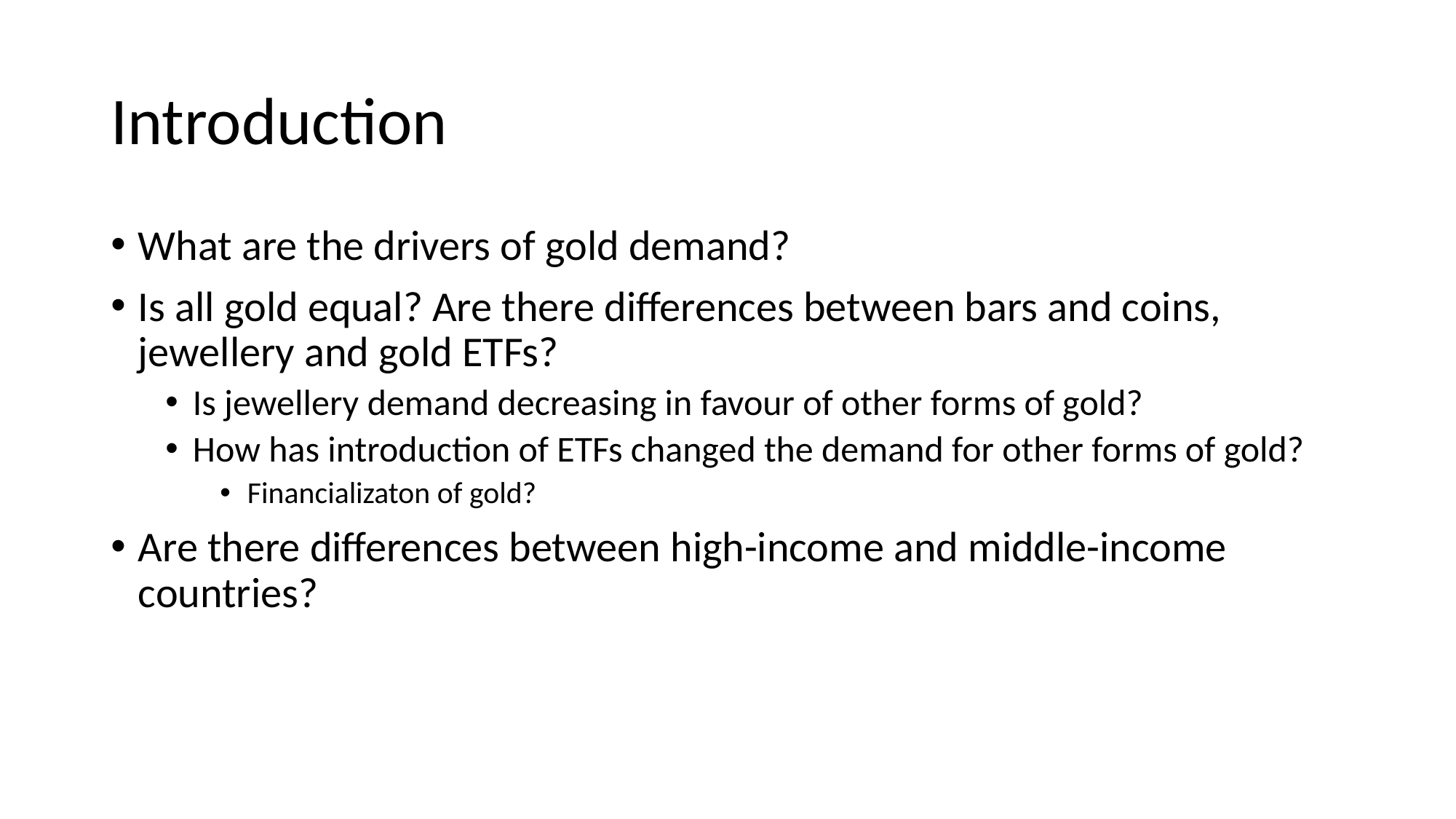

# Introduction
What are the drivers of gold demand?
Is all gold equal? Are there differences between bars and coins, jewellery and gold ETFs?
Is jewellery demand decreasing in favour of other forms of gold?
How has introduction of ETFs changed the demand for other forms of gold?
Financializaton of gold?
Are there differences between high-income and middle-income countries?